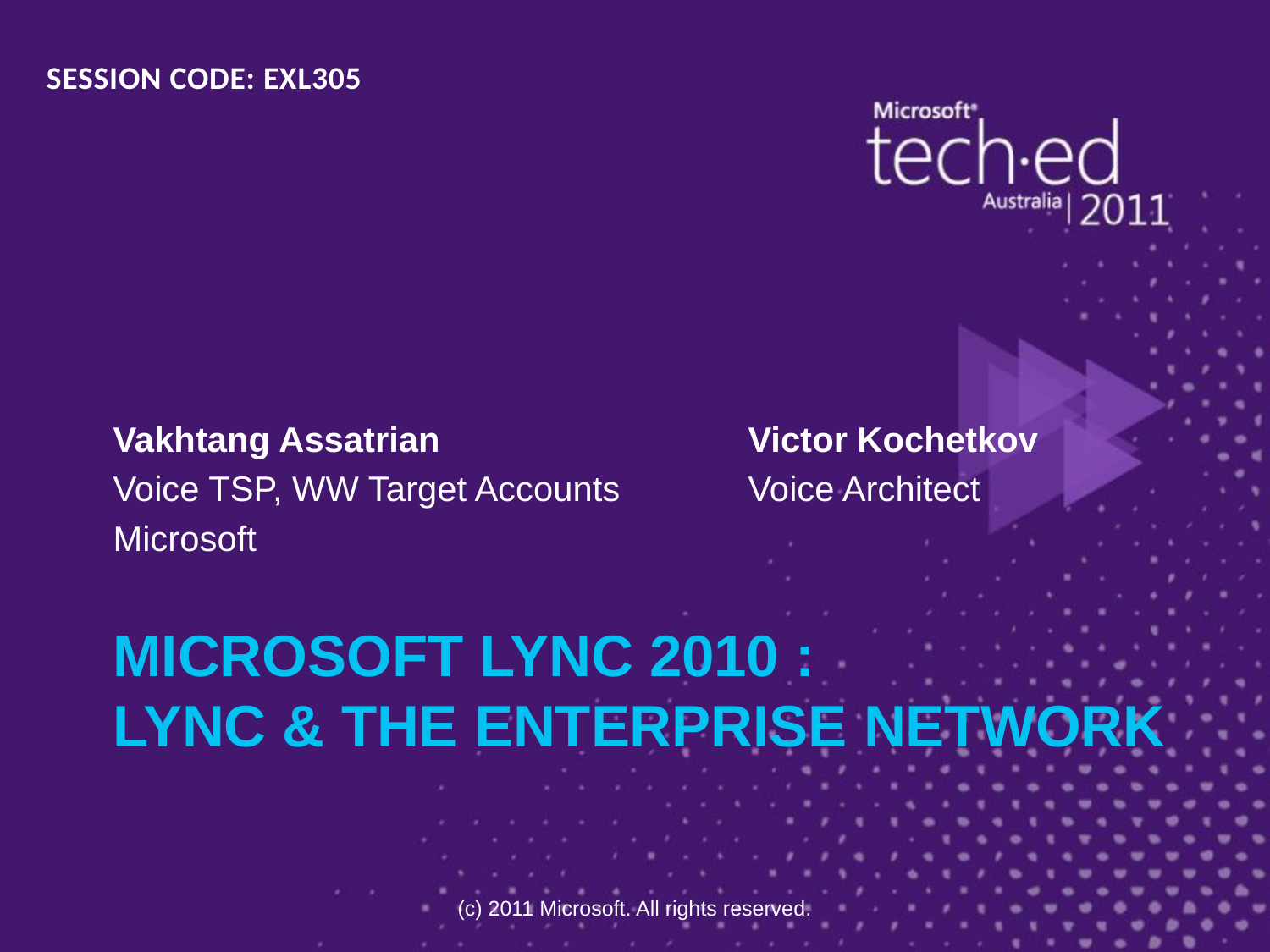

SESSION CODE: EXL305
Vakhtang Assatrian			Victor Kochetkov
Voice TSP, WW Target Accounts		Voice Architect
Microsoft
# Microsoft Lync 2010 : Lync & the Enterprise Network
(c) 2011 Microsoft. All rights reserved.